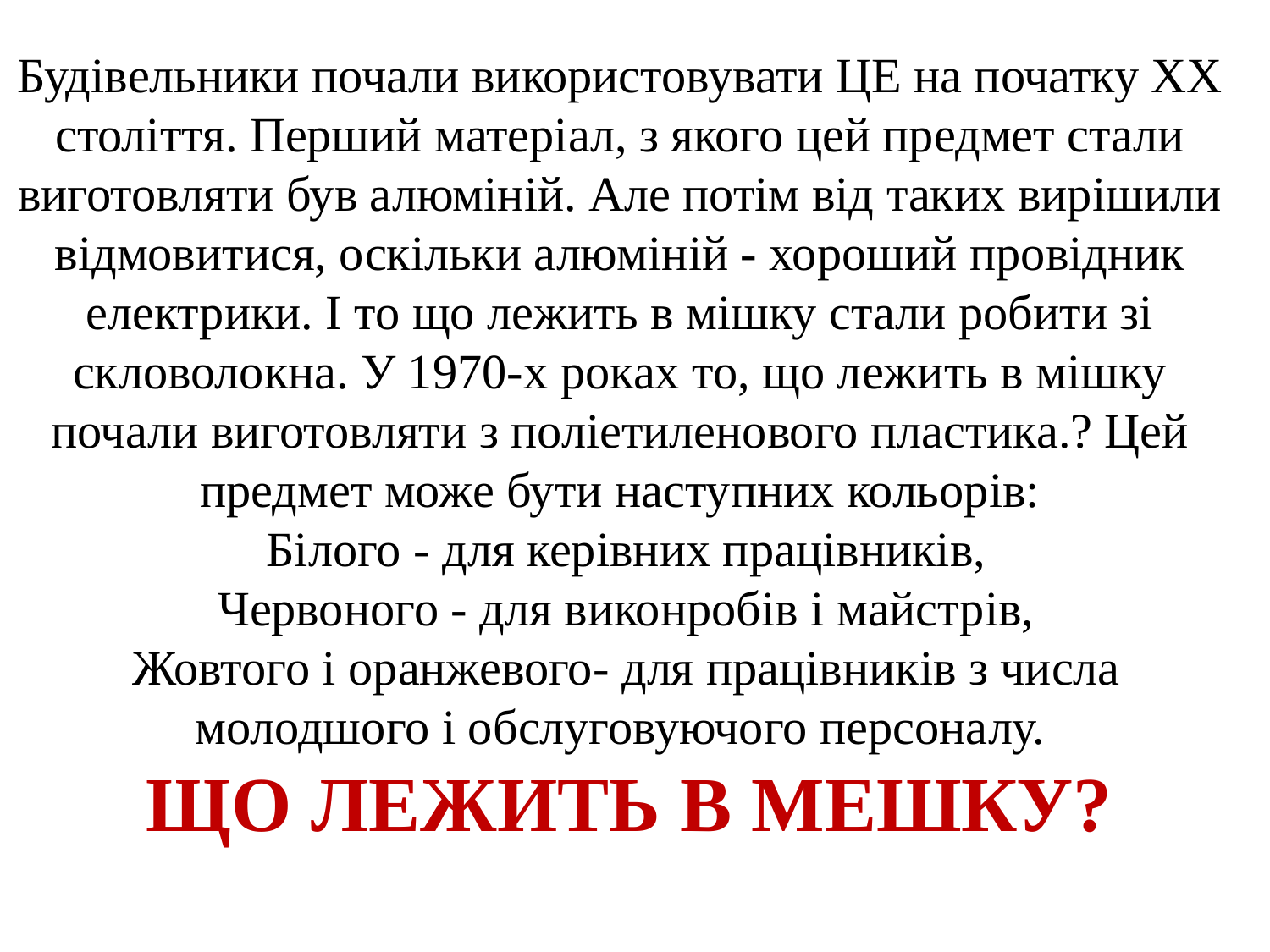

# Будівельники почали використовувати ЦЕ на початку XX століття. Перший матеріал, з якого цей предмет стали виготовляти був алюміній. Але потім від таких вирішили відмовитися, оскільки алюміній - хороший провідник електрики. І то що лежить в мішку стали робити зі скловолокна. У 1970-х роках то, що лежить в мішку почали виготовляти з поліетиленового пластика.? Цей предмет може бути наступних кольорів: Білого - для керівних працівників, Червоного - для виконробів і майстрів, Жовтого і оранжевого- для працівників з числа молодшого і обслуговуючого персоналу. ЩО ЛЕЖИТЬ В МЕШКУ?